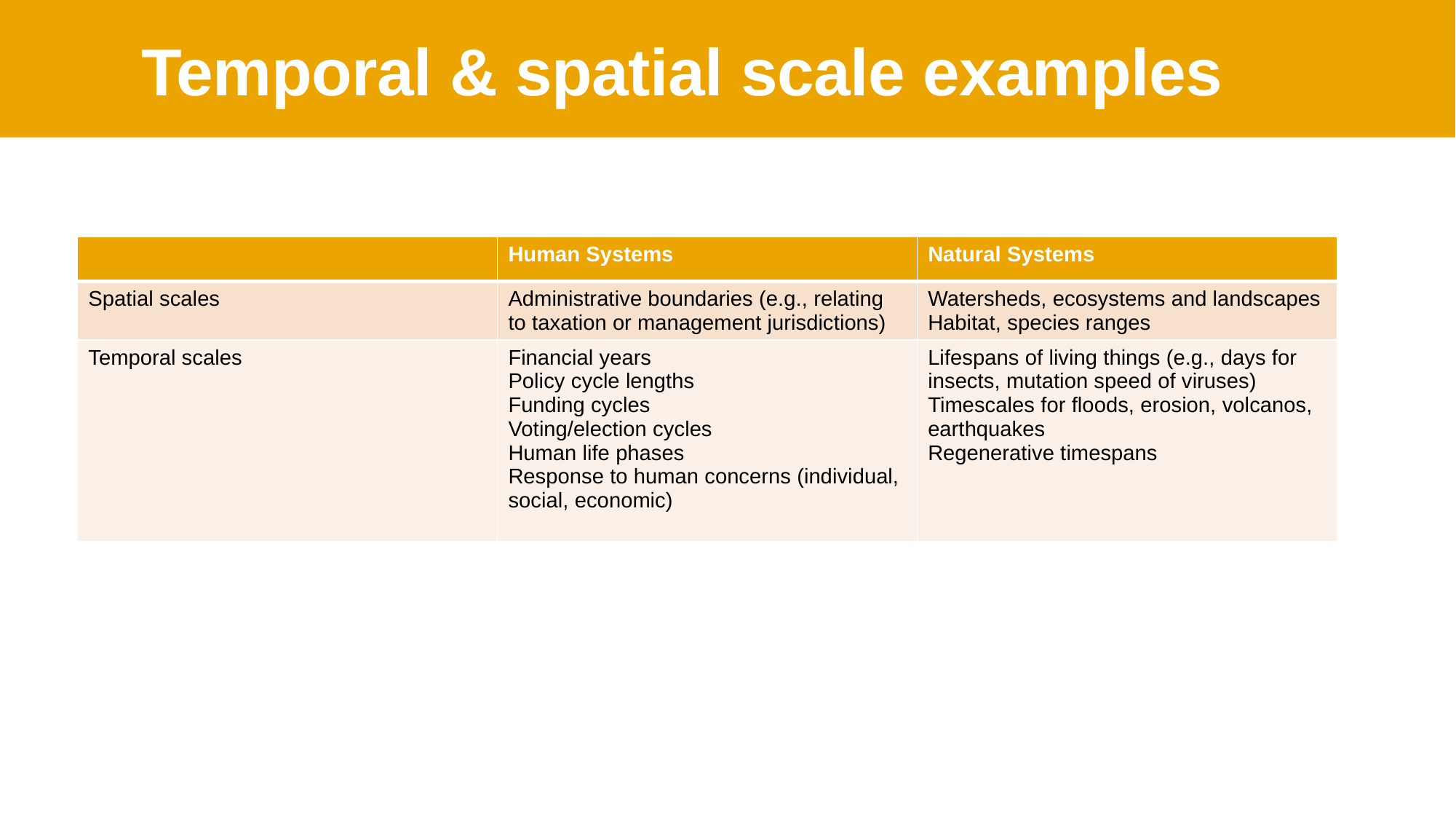

# Temporal & spatial scale examples
|  | Human Systems | Natural Systems |
| --- | --- | --- |
| Spatial scales | Administrative boundaries (e.g., relating to taxation or management jurisdictions) | Watersheds, ecosystems and landscapes Habitat, species ranges |
| Temporal scales | Financial years Policy cycle lengths Funding cycles Voting/election cycles Human life phases Response to human concerns (individual, social, economic) | Lifespans of living things (e.g., days for insects, mutation speed of viruses) Timescales for floods, erosion, volcanos, earthquakes Regenerative timespans |